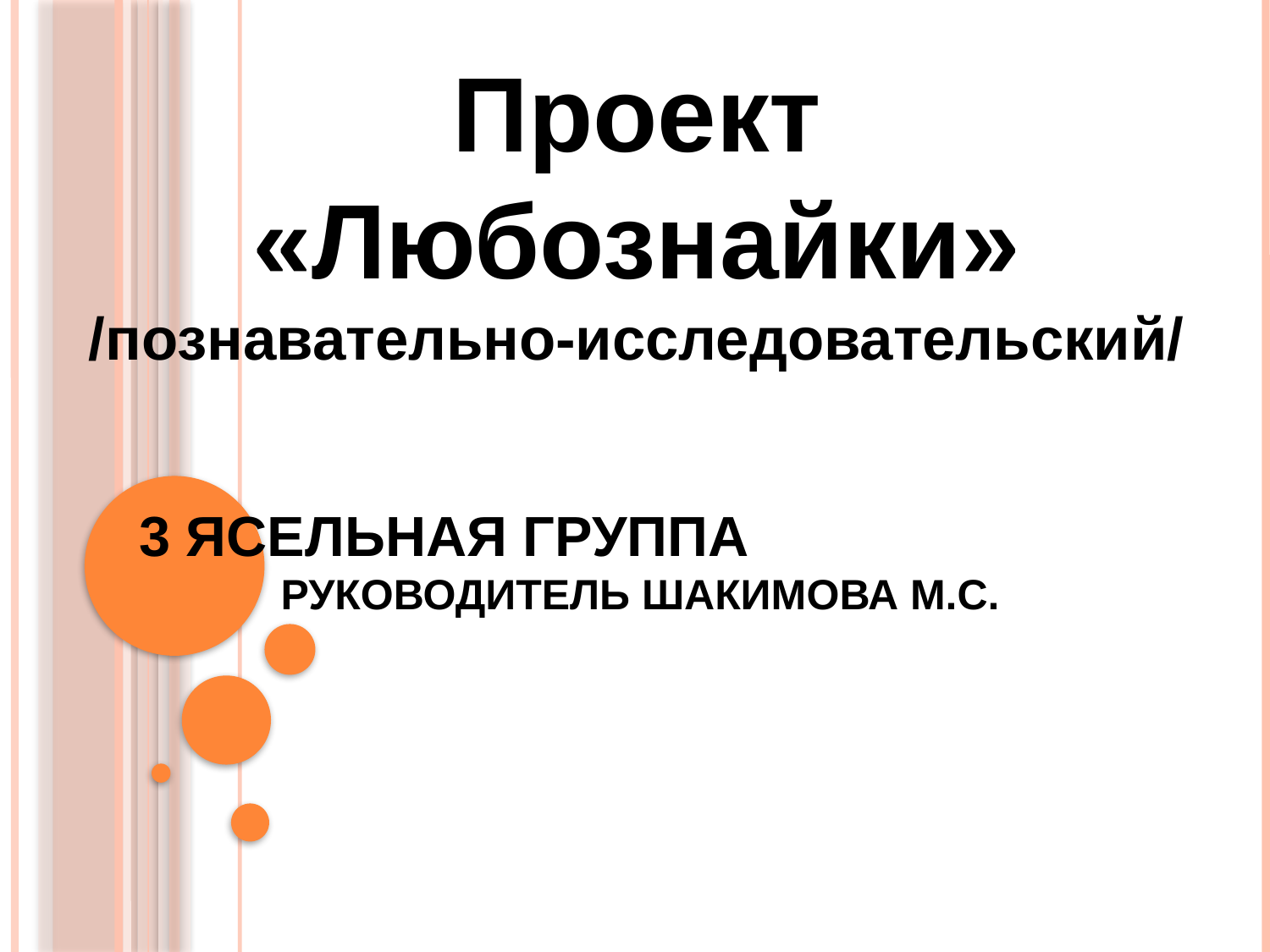

Проект «Любознайки» /познавательно-исследовательский/
# 3 ясельная группа                          Руководитель Шакимова М.С.